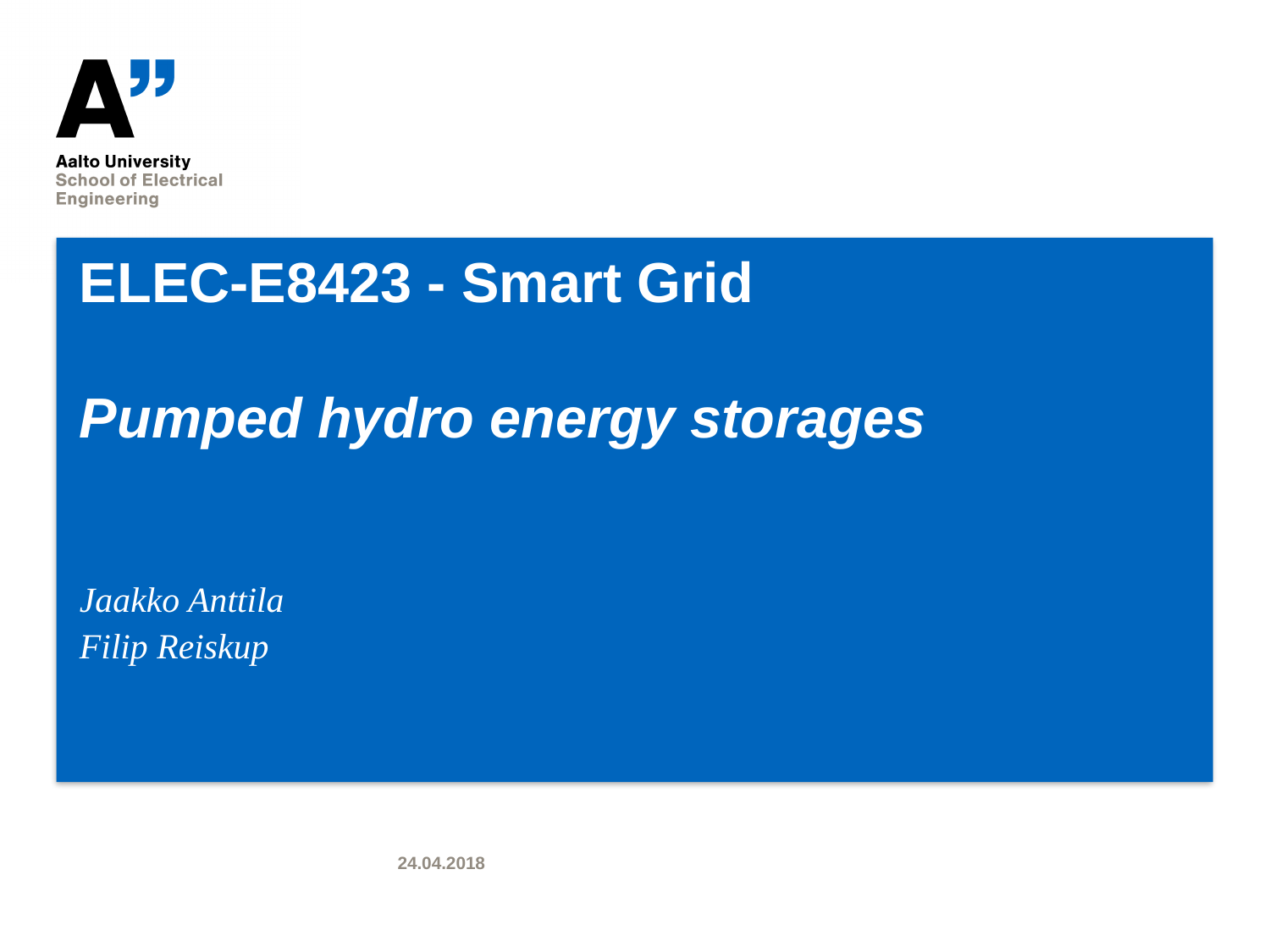

# ELEC-E8423 - Smart Grid Pumped hydro energy storages
Jaakko Anttila
Filip Reiskup

24.04.2018